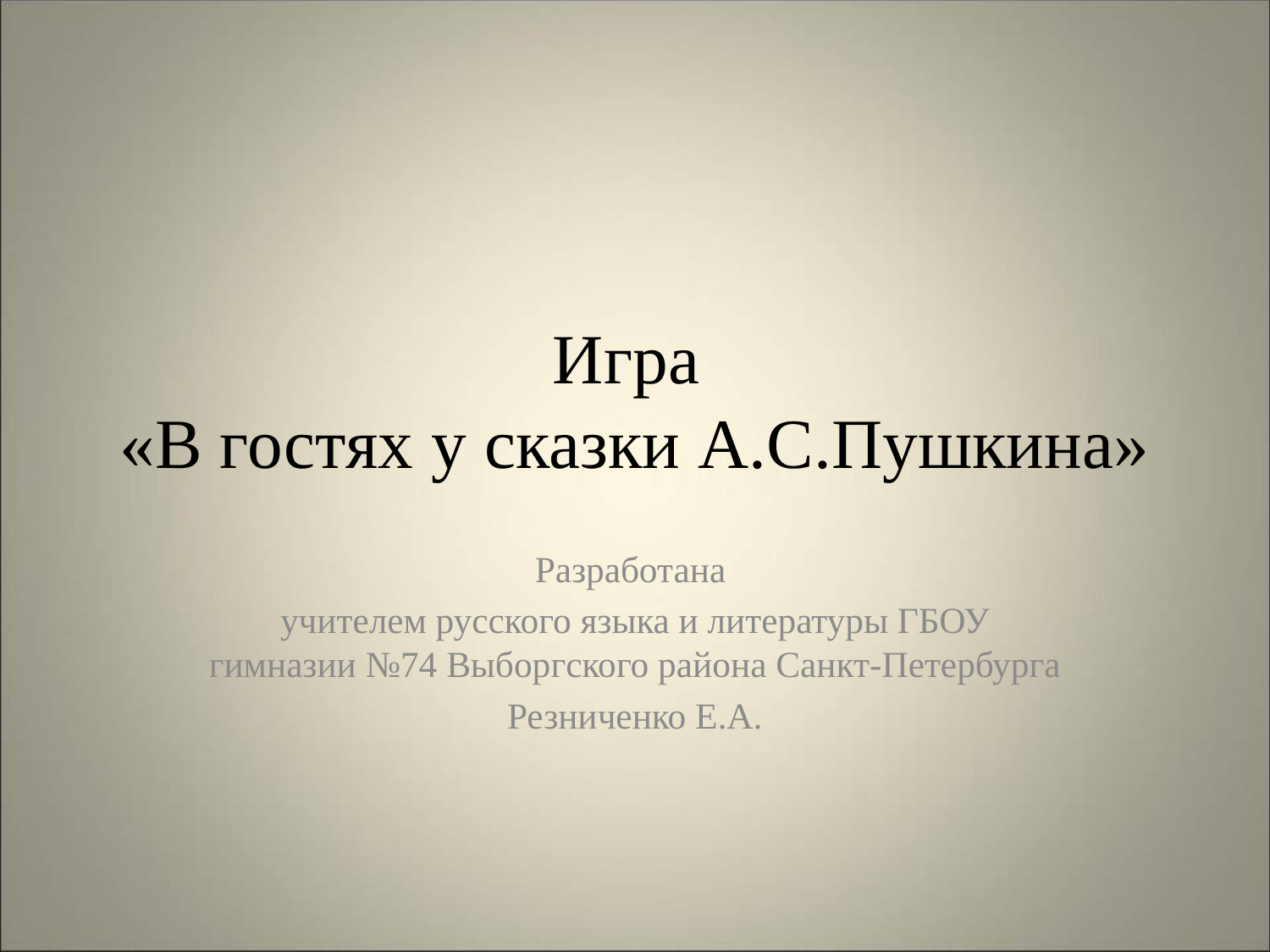

# Игра «В гостях у сказки А.С.Пушкина»
Разработана
учителем русского языка и литературы ГБОУ гимназии №74 Выборгского района Санкт-Петербурга
Резниченко Е.А.